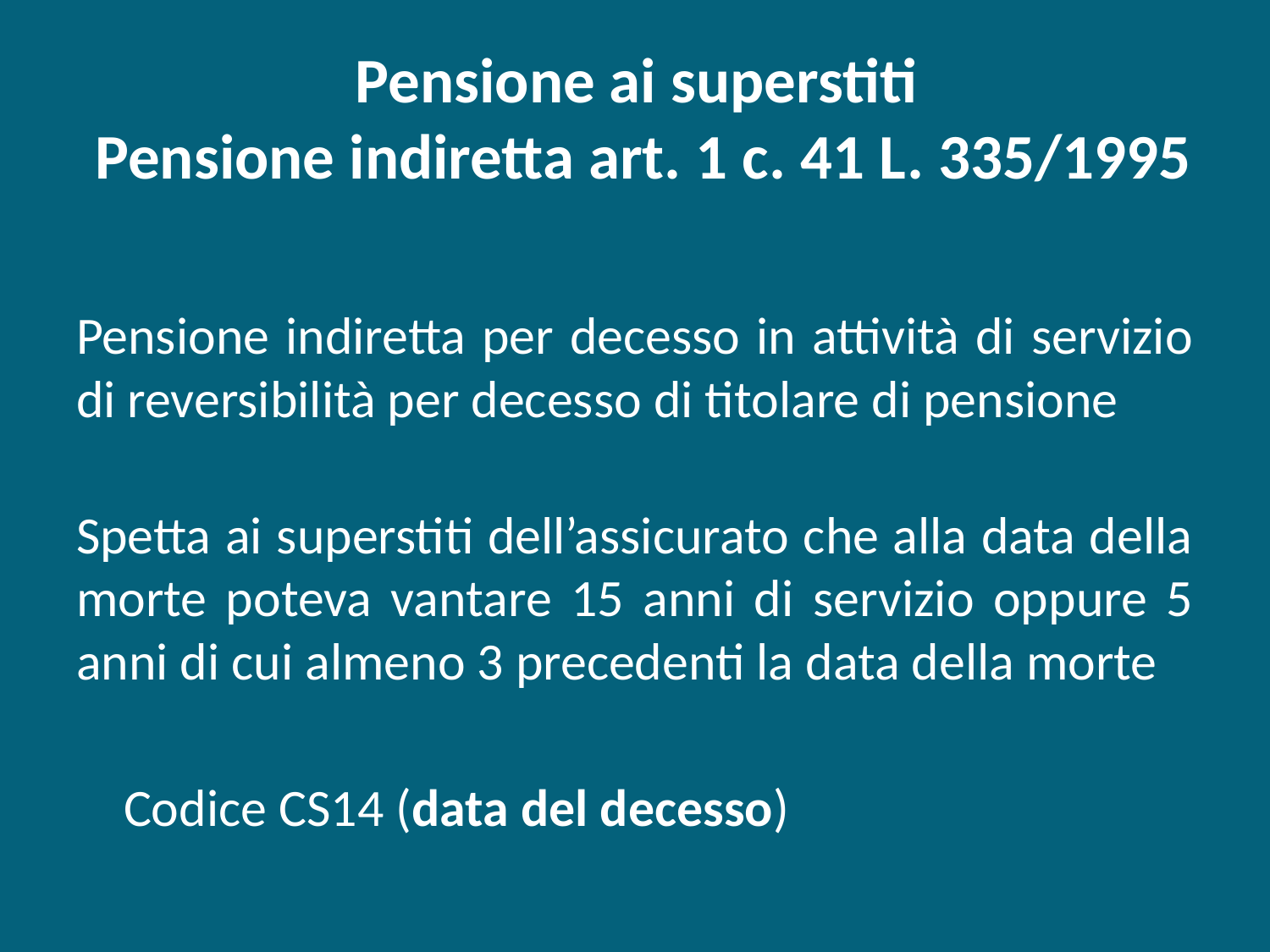

# Pensione ai superstiti Pensione indiretta art. 1 c. 41 L. 335/1995

Pensione indiretta per decesso in attività di servizio di reversibilità per decesso di titolare di pensione
Spetta ai superstiti dell’assicurato che alla data della morte poteva vantare 15 anni di servizio oppure 5 anni di cui almeno 3 precedenti la data della morte

    Codice CS14 (data del decesso)